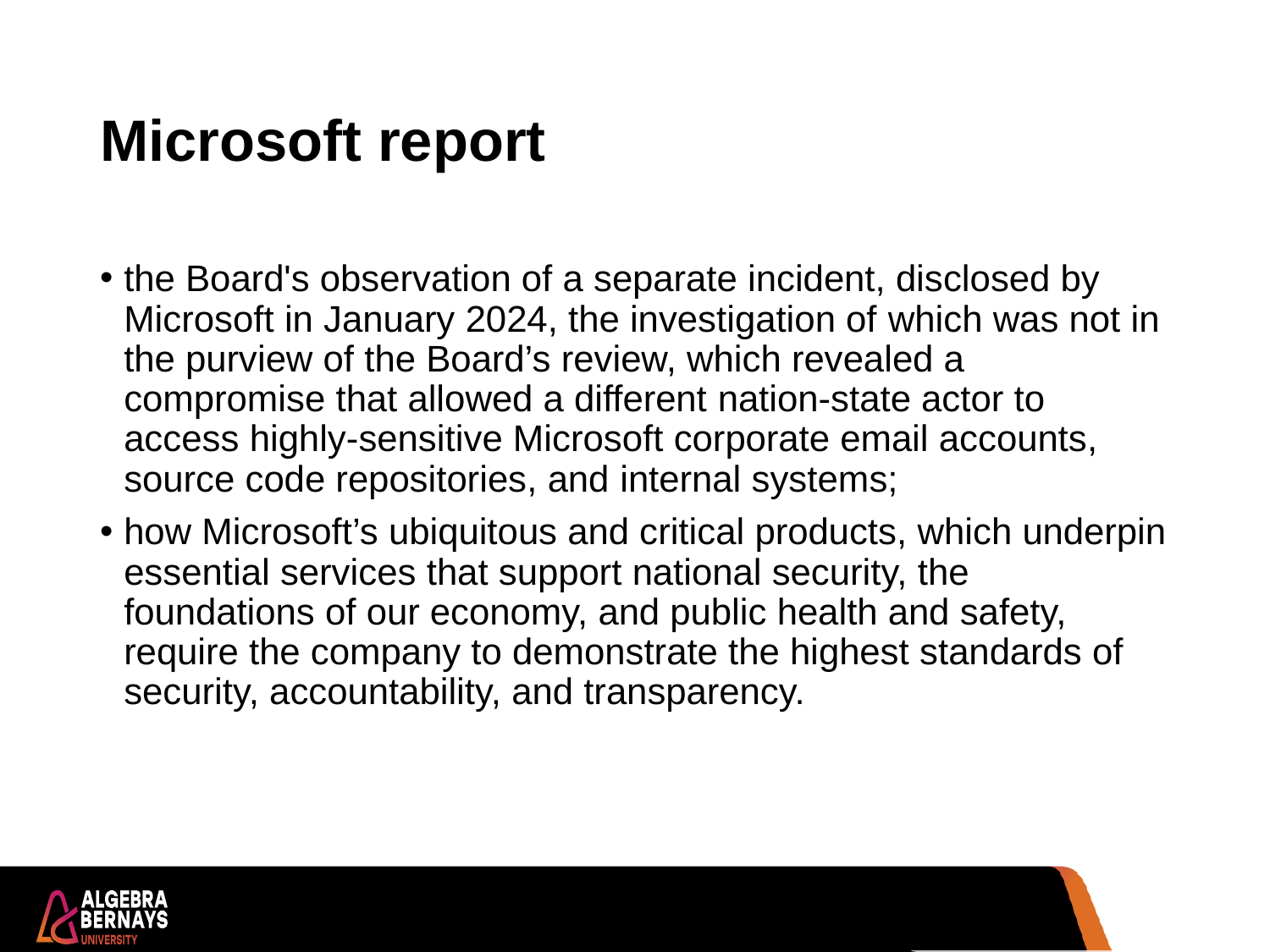

# Microsoft report
the Board's observation of a separate incident, disclosed by Microsoft in January 2024, the investigation of which was not in the purview of the Board’s review, which revealed a compromise that allowed a different nation-state actor to access highly-sensitive Microsoft corporate email accounts, source code repositories, and internal systems;
how Microsoft’s ubiquitous and critical products, which underpin essential services that support national security, the foundations of our economy, and public health and safety, require the company to demonstrate the highest standards of security, accountability, and transparency.